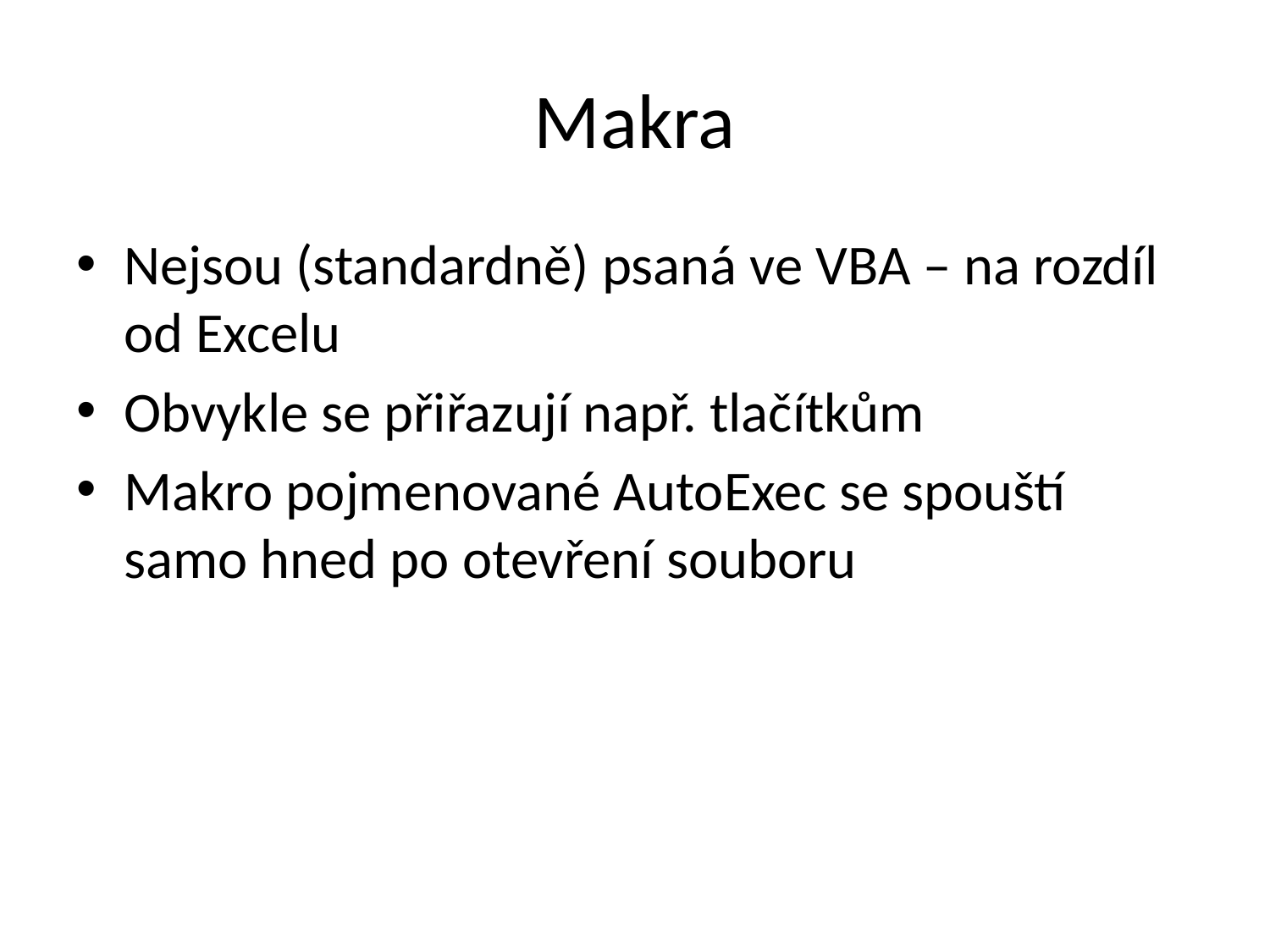

# Makra
Nejsou (standardně) psaná ve VBA – na rozdíl od Excelu
Obvykle se přiřazují např. tlačítkům
Makro pojmenované AutoExec se spouští samo hned po otevření souboru